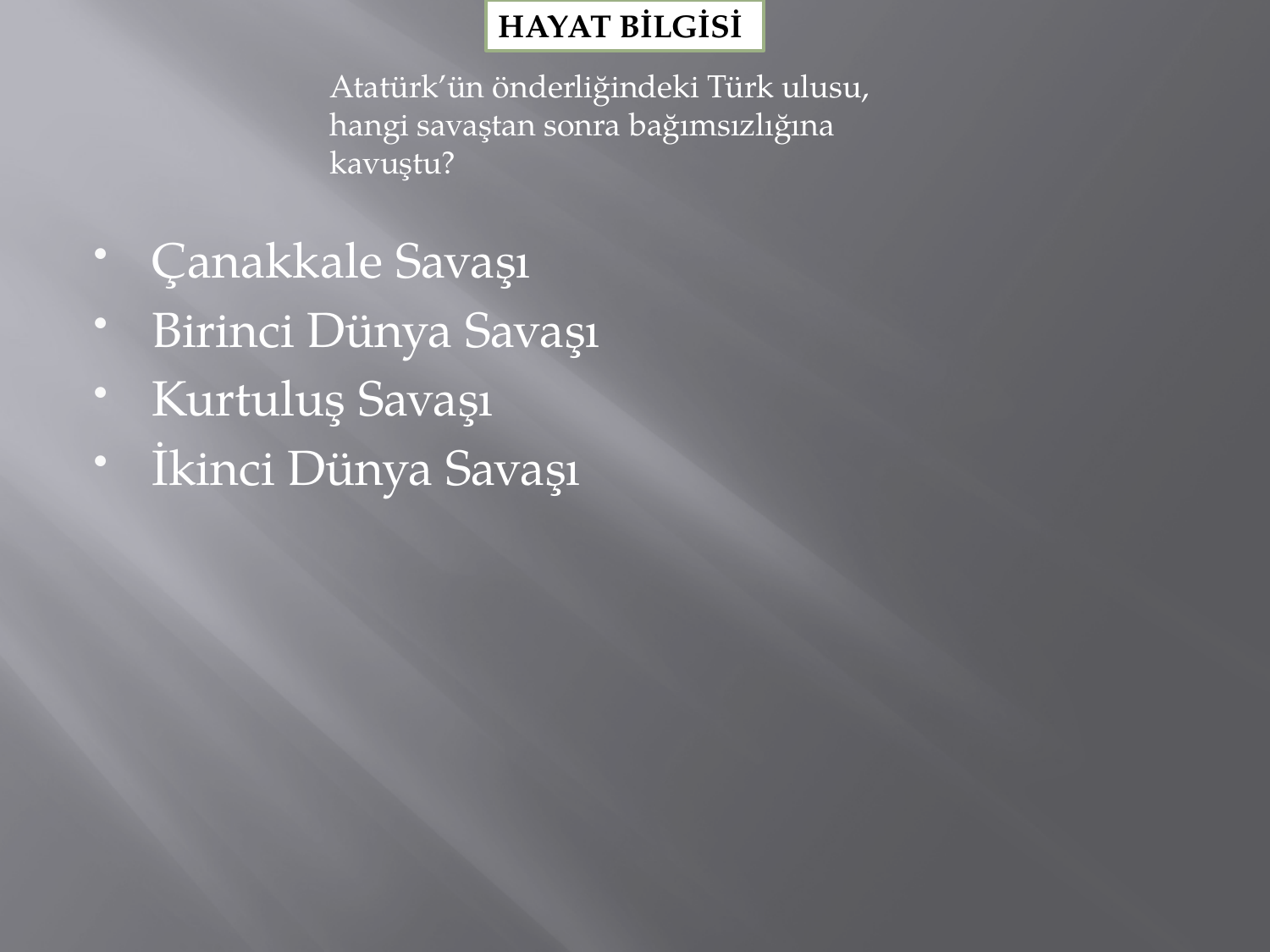

HAYAT BİLGİSİ
Atatürk’ün önderliğindeki Türk ulusu, hangi savaştan sonra bağımsızlığına kavuştu?
Çanakkale Savaşı
Birinci Dünya Savaşı
Kurtuluş Savaşı
İkinci Dünya Savaşı